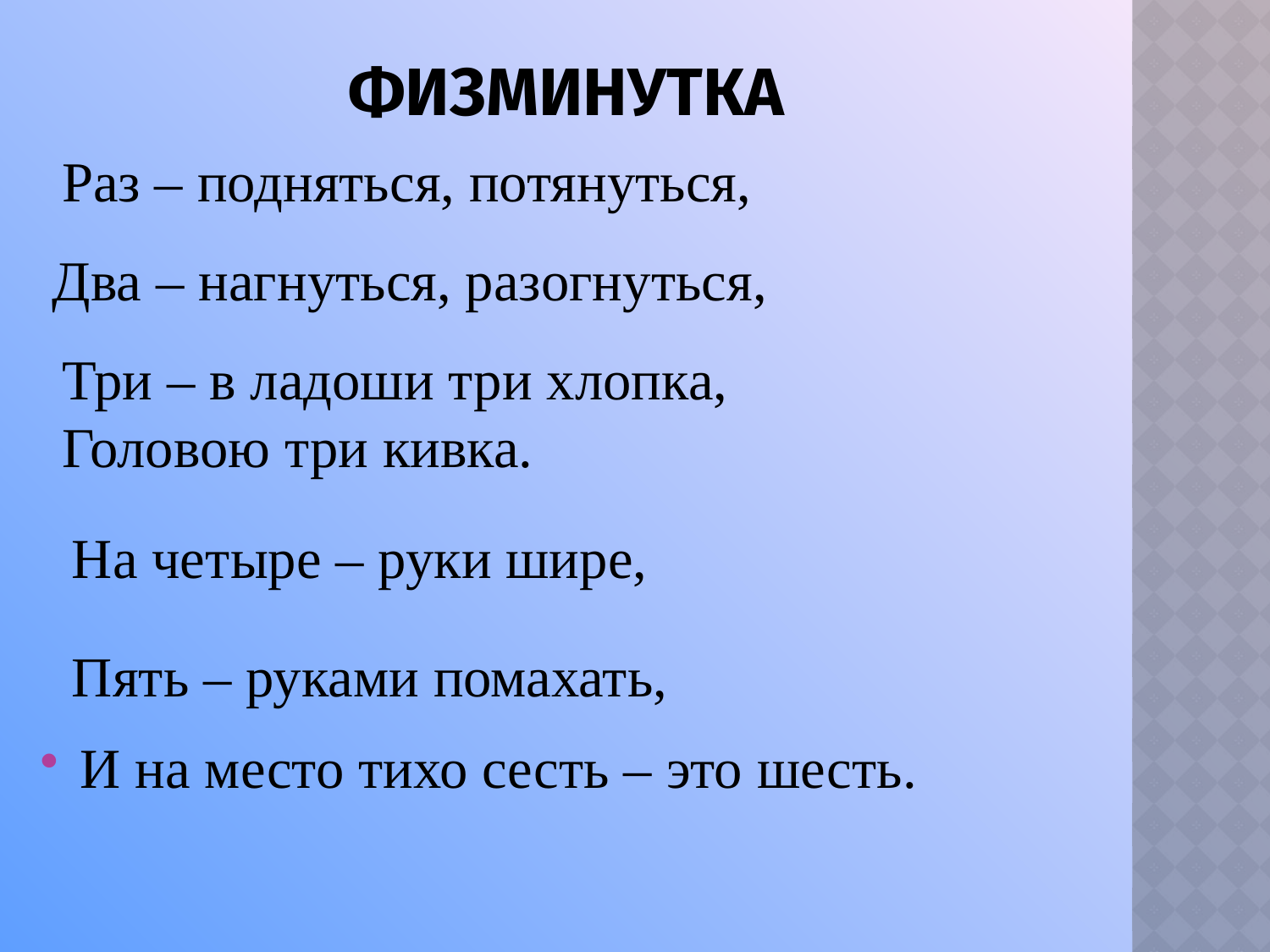

# ФИЗМИНУТКА
Раз – подняться, потянуться,
Два – нагнуться, разогнуться,
Три – в ладоши три хлопка,
Головою три кивка.
На четыре – руки шире,
Пять – руками помахать,
И на место тихо сесть – это шесть.